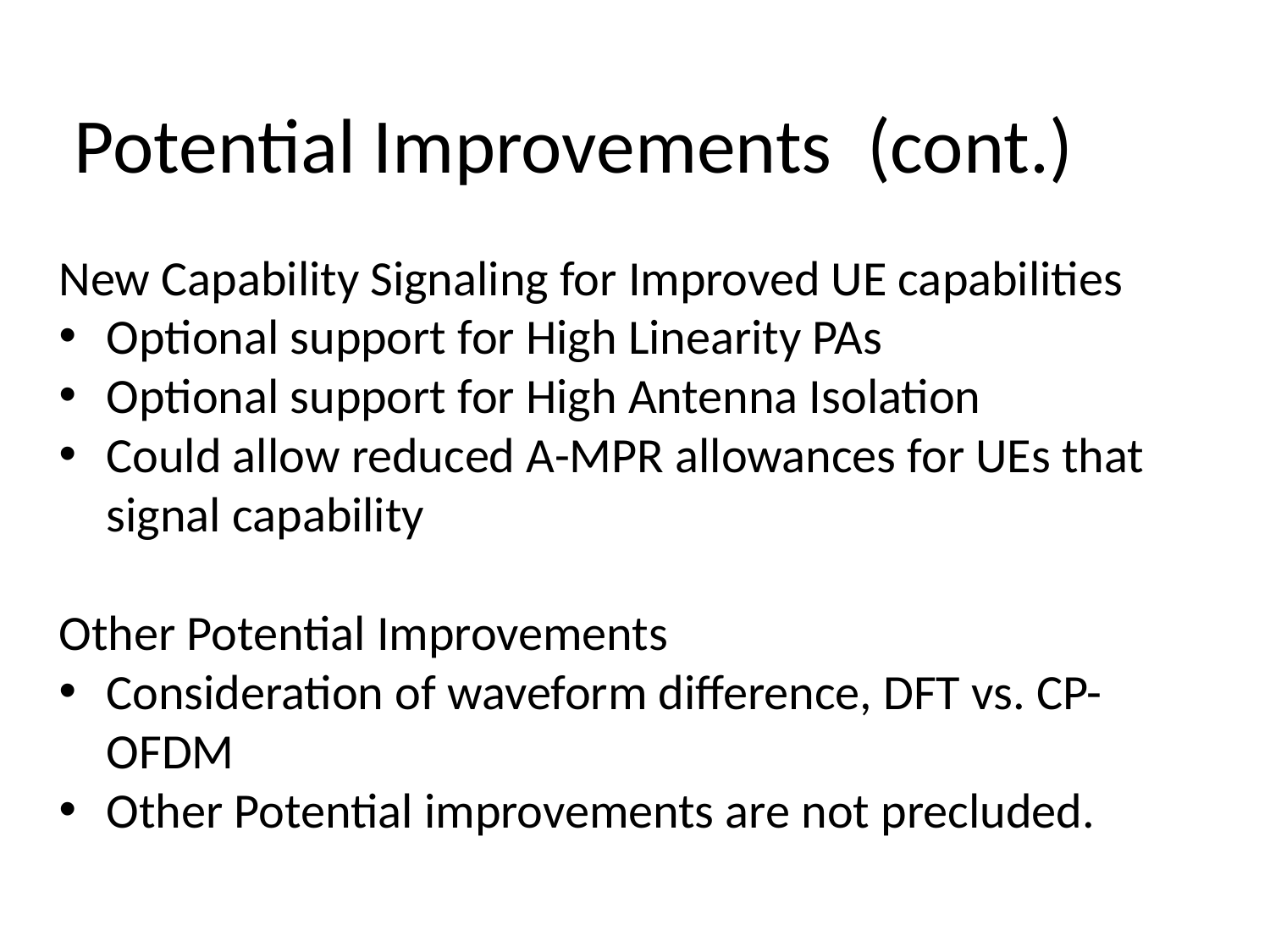

# Potential Improvements  (cont.)
New Capability Signaling for Improved UE capabilities
Optional support for High Linearity PAs
Optional support for High Antenna Isolation
Could allow reduced A-MPR allowances for UEs that signal capability

Other Potential Improvements
Consideration of waveform difference, DFT vs. CP-OFDM
Other Potential improvements are not precluded.